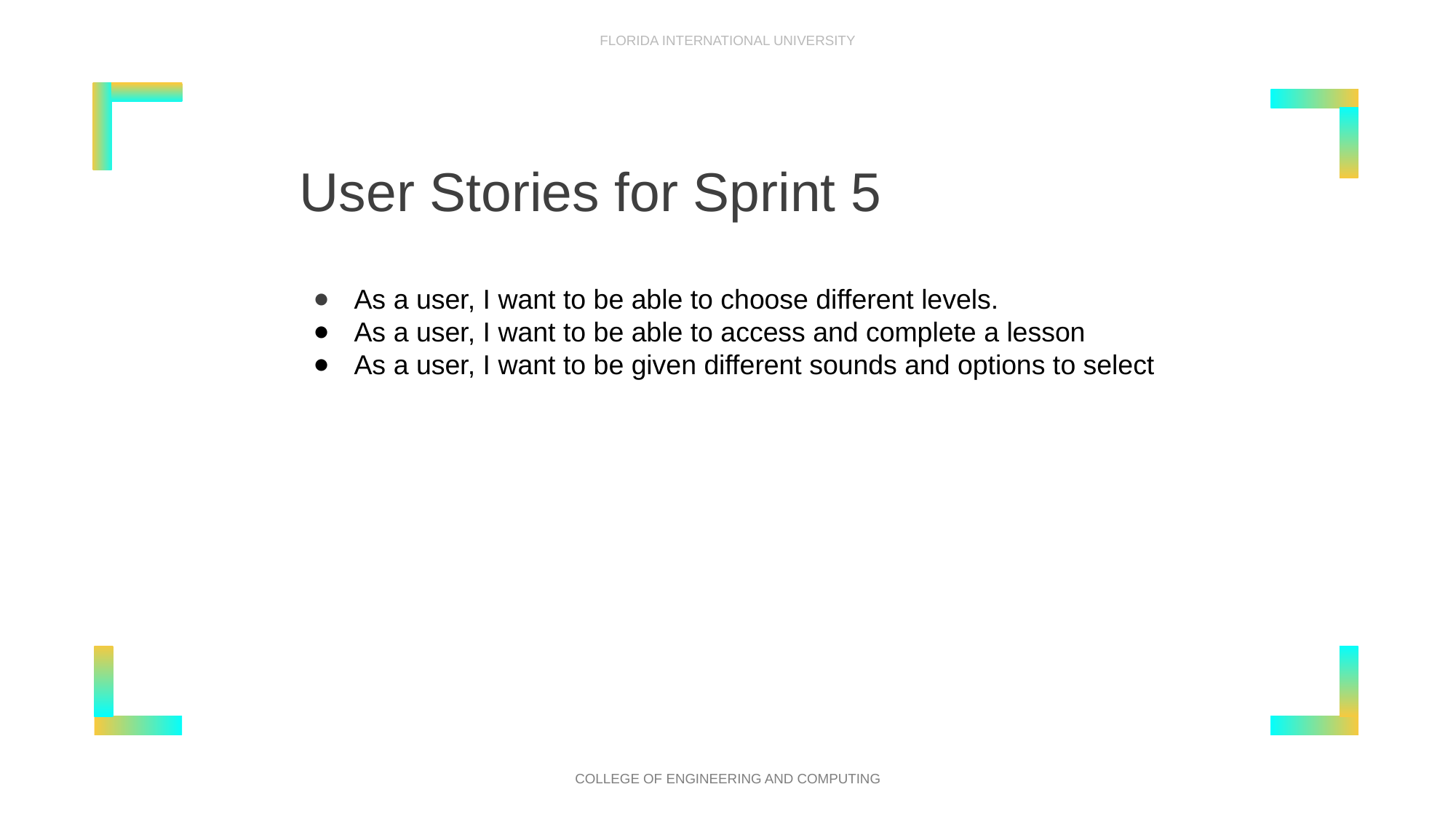

# User Stories for Sprint 5
As a user, I want to be able to choose different levels.
As a user, I want to be able to access and complete a lesson
As a user, I want to be given different sounds and options to select